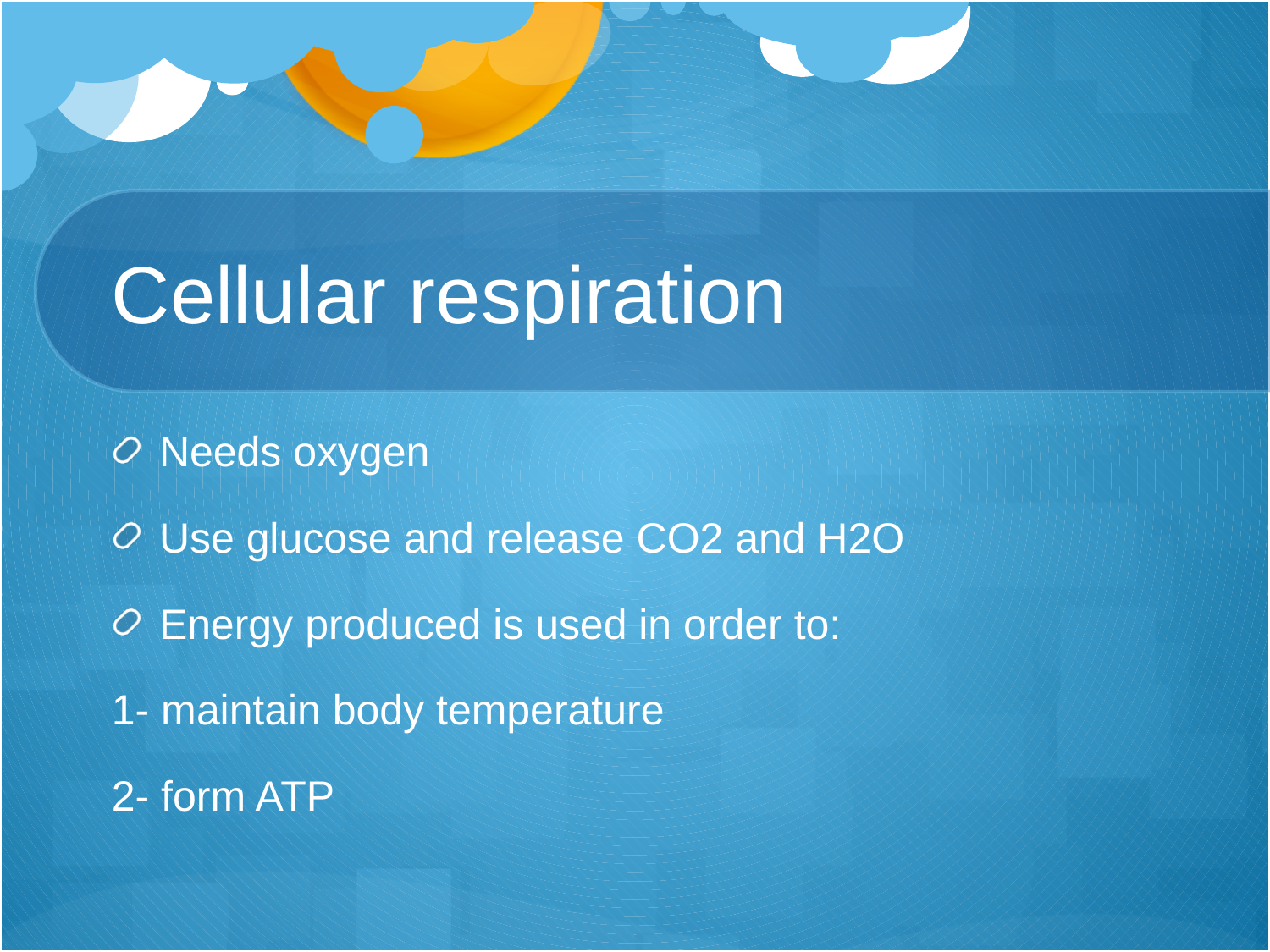

# Cellular respiration
Needs oxygen
Use glucose and release CO2 and H2O
Energy produced is used in order to:
1- maintain body temperature
2- form ATP